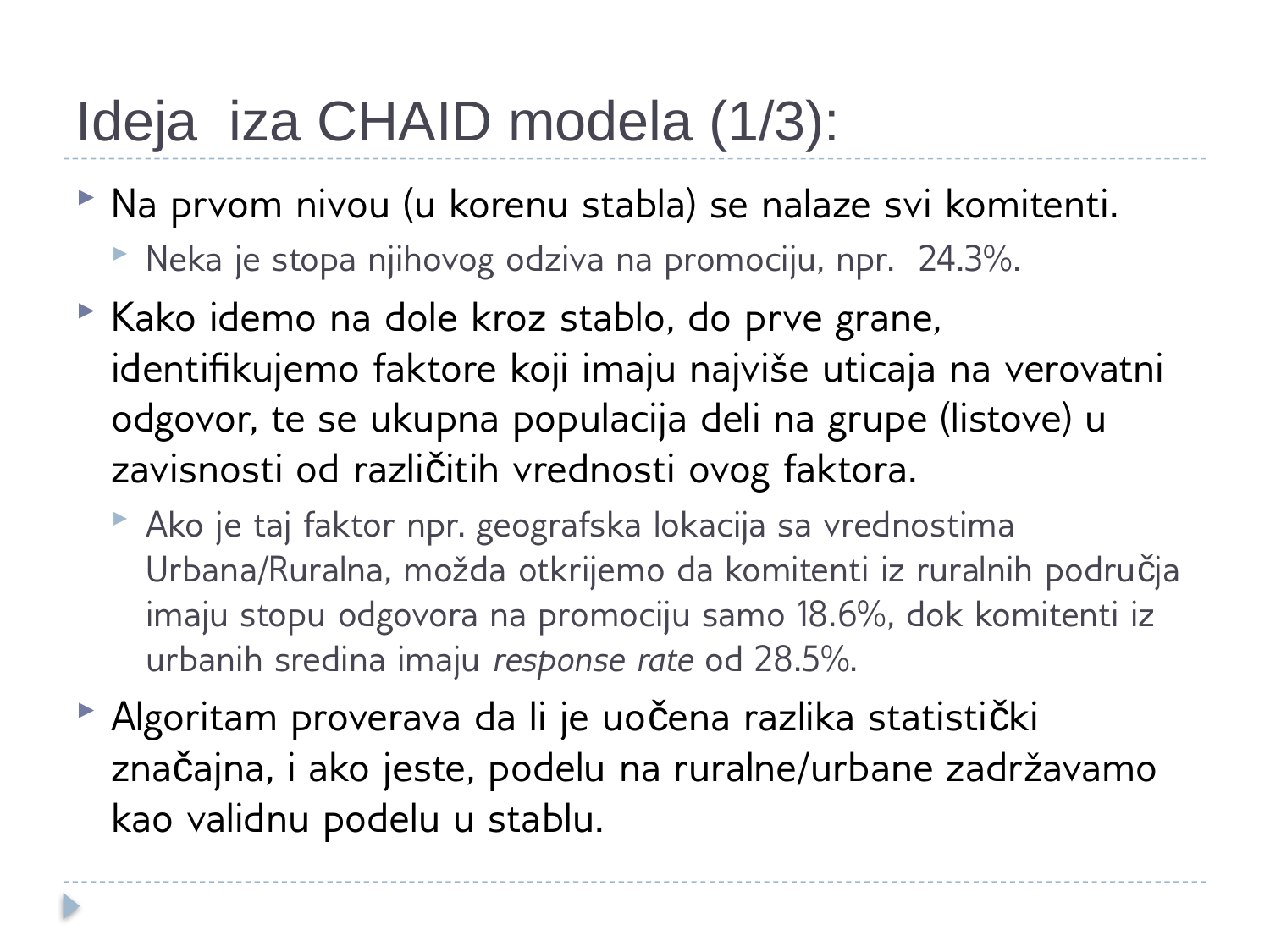

# Ideja  iza CHAID modela (1/3):
Na prvom nivou (u korenu stabla) se nalaze svi komitenti.
Neka je stopa njihovog odziva na promociju, npr.  24.3%.
Kako idemo na dole kroz stablo, do prve grane, identifikujemo faktore koji imaju najviše uticaja na verovatni odgovor, te se ukupna populacija deli na grupe (listove) u zavisnosti od različitih vrednosti ovog faktora.
Ako je taj faktor npr. geografska lokacija sa vrednostima Urbana/Ruralna, možda otkrijemo da komitenti iz ruralnih područja imaju stopu odgovora na promociju samo 18.6%, dok komitenti iz urbanih sredina imaju response rate od 28.5%.
Algoritam proverava da li je uočena razlika statistički značajna, i ako jeste, podelu na ruralne/urbane zadržavamo kao validnu podelu u stablu.